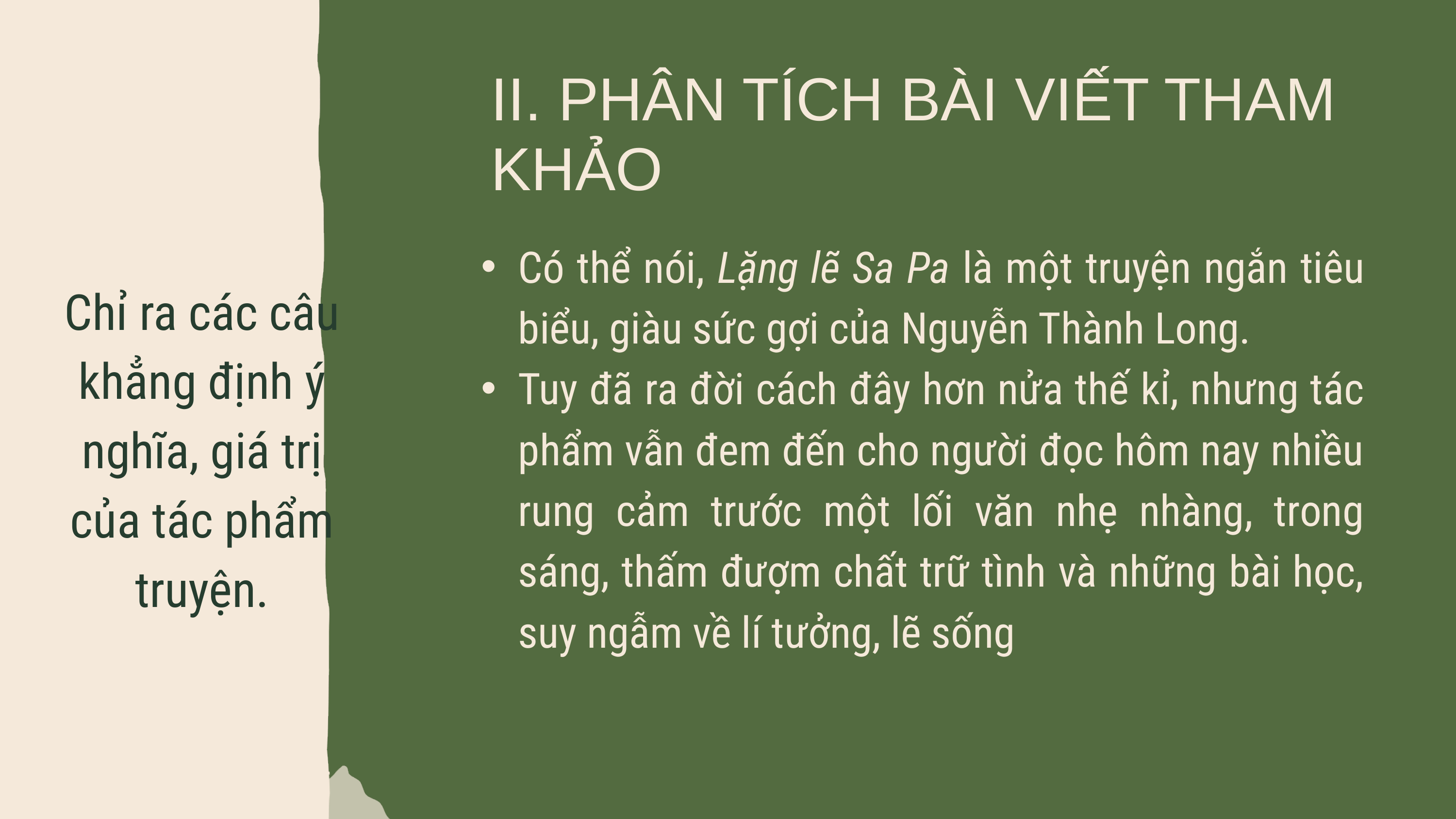

II. PHÂN TÍCH BÀI VIẾT THAM KHẢO
Có thể nói, Lặng lẽ Sa Pa là một truyện ngắn tiêu biểu, giàu sức gợi của Nguyễn Thành Long.
Tuy đã ra đời cách đây hơn nửa thế kỉ, nhưng tác phẩm vẫn đem đến cho người đọc hôm nay nhiều rung cảm trước một lối văn nhẹ nhàng, trong sáng, thấm đượm chất trữ tình và những bài học, suy ngẫm về lí tưởng, lẽ sống
Chỉ ra các câu khẳng định ý nghĩa, giá trị của tác phẩm truyện.